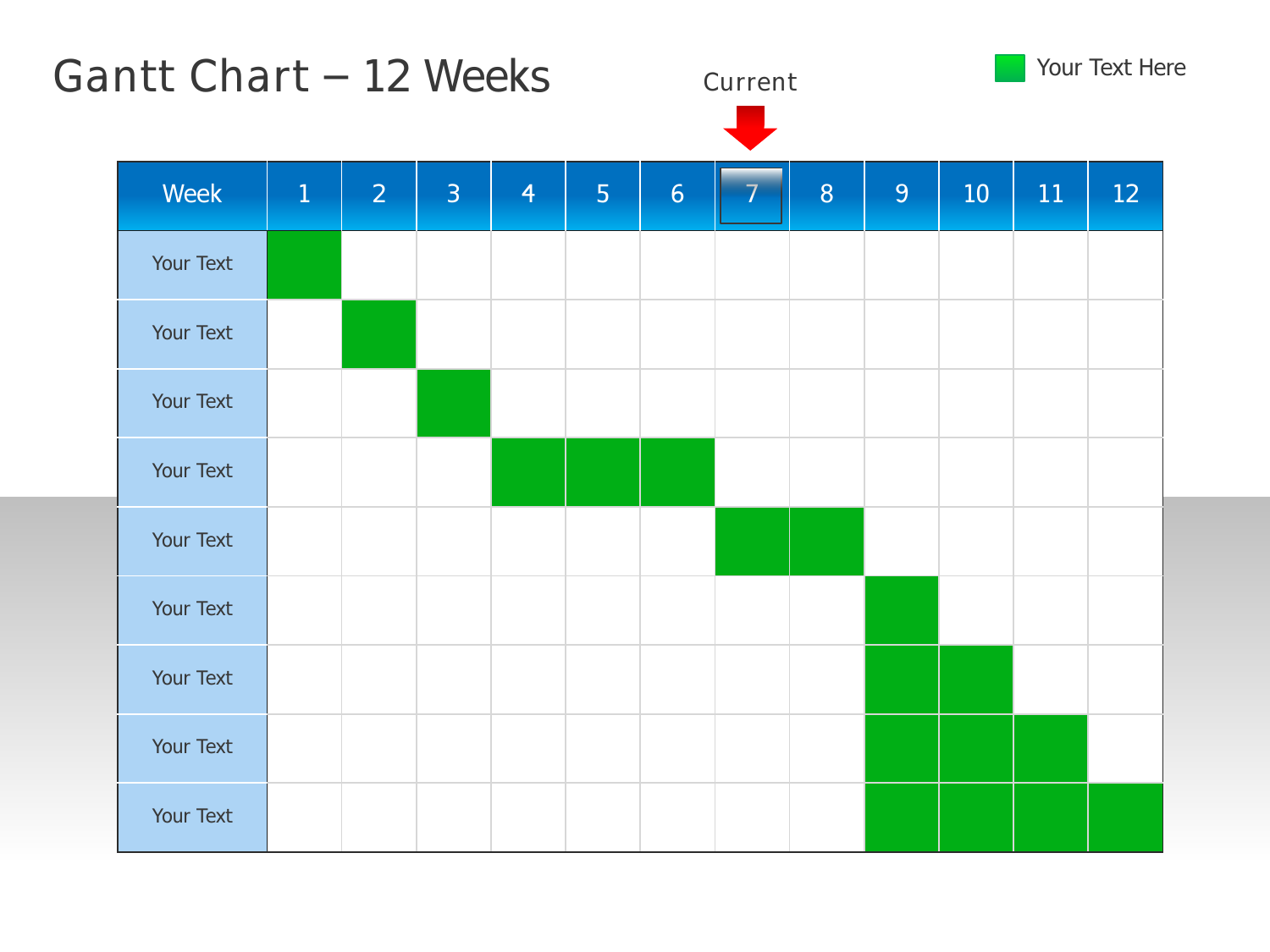

Gantt Chart – 12 Weeks
Your Text Here

Current

| Week | 1 | 2 | 3 | 4 | 5 | 6 | 7 | 8 | 9 | 10 | 11 | 12 |
| --- | --- | --- | --- | --- | --- | --- | --- | --- | --- | --- | --- | --- |
| Your Text |  |  |  |  |  |  |  |  |  |  |  |  |
| Your Text |  |  |  |  |  |  |  |  |  |  |  |  |
| Your Text |  |  |  |  |  |  |  |  |  |  |  |  |
| Your Text |  |  |  |  |  |  |  |  |  |  |  |  |
| Your Text |  |  |  |  |  |  |  |  |  |  |  |  |
| Your Text |  |  |  |  |  |  |  |  |  |  |  |  |
| Your Text |  |  |  |  |  |  |  |  |  |  |  |  |
| Your Text |  |  |  |  |  |  |  |  |  |  |  |  |
| Your Text |  |  |  |  |  |  |  |  |  |  |  |  |